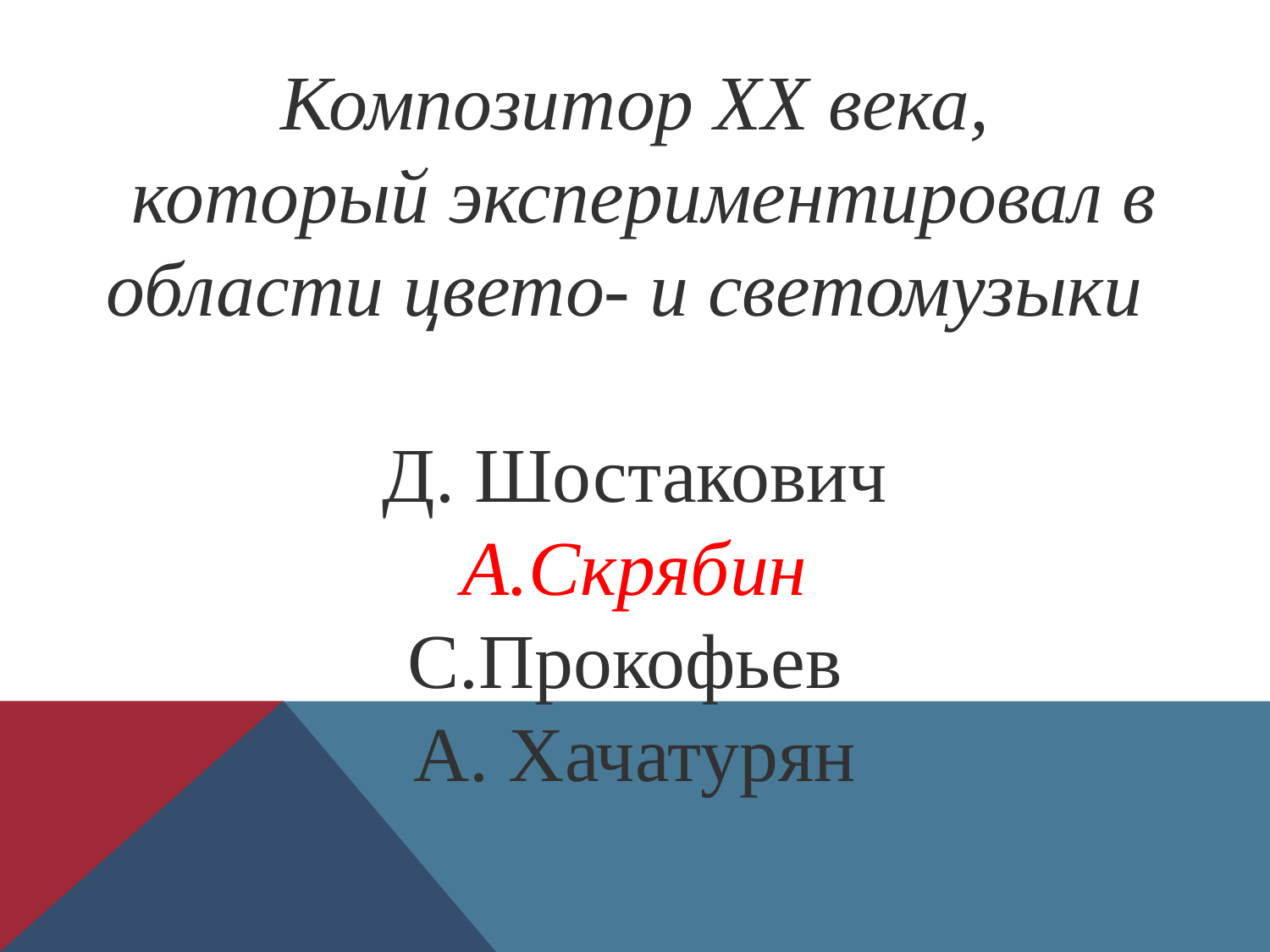

Композитор XX века,
 который экспериментировал в области цвето- и светомузыки
Д. Шостакович
А.Скрябин
С.Прокофьев
А. Хачатурян